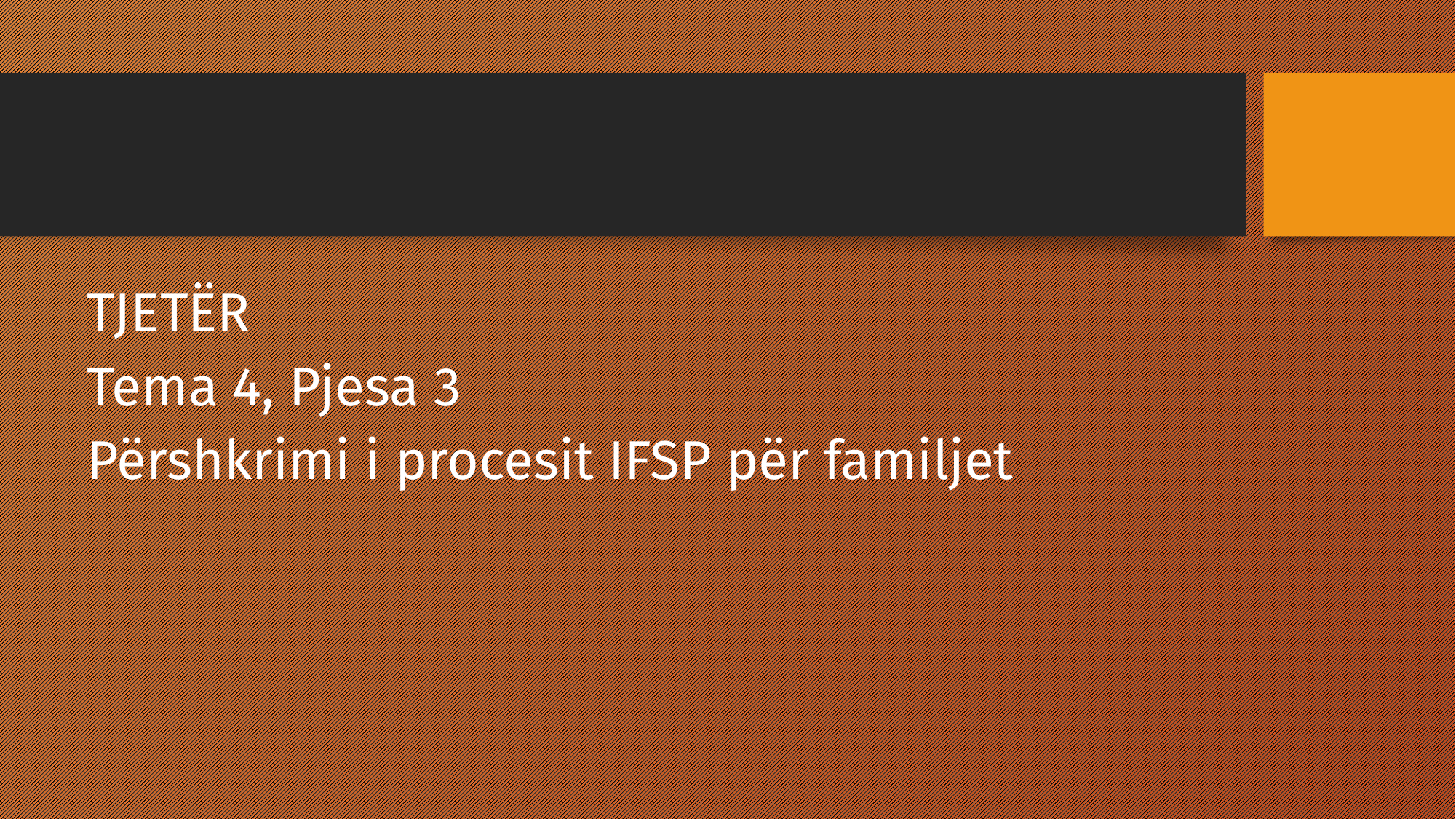

#
TJETËR
Tema 4, Pjesa 3
Përshkrimi i procesit IFSP për familjet